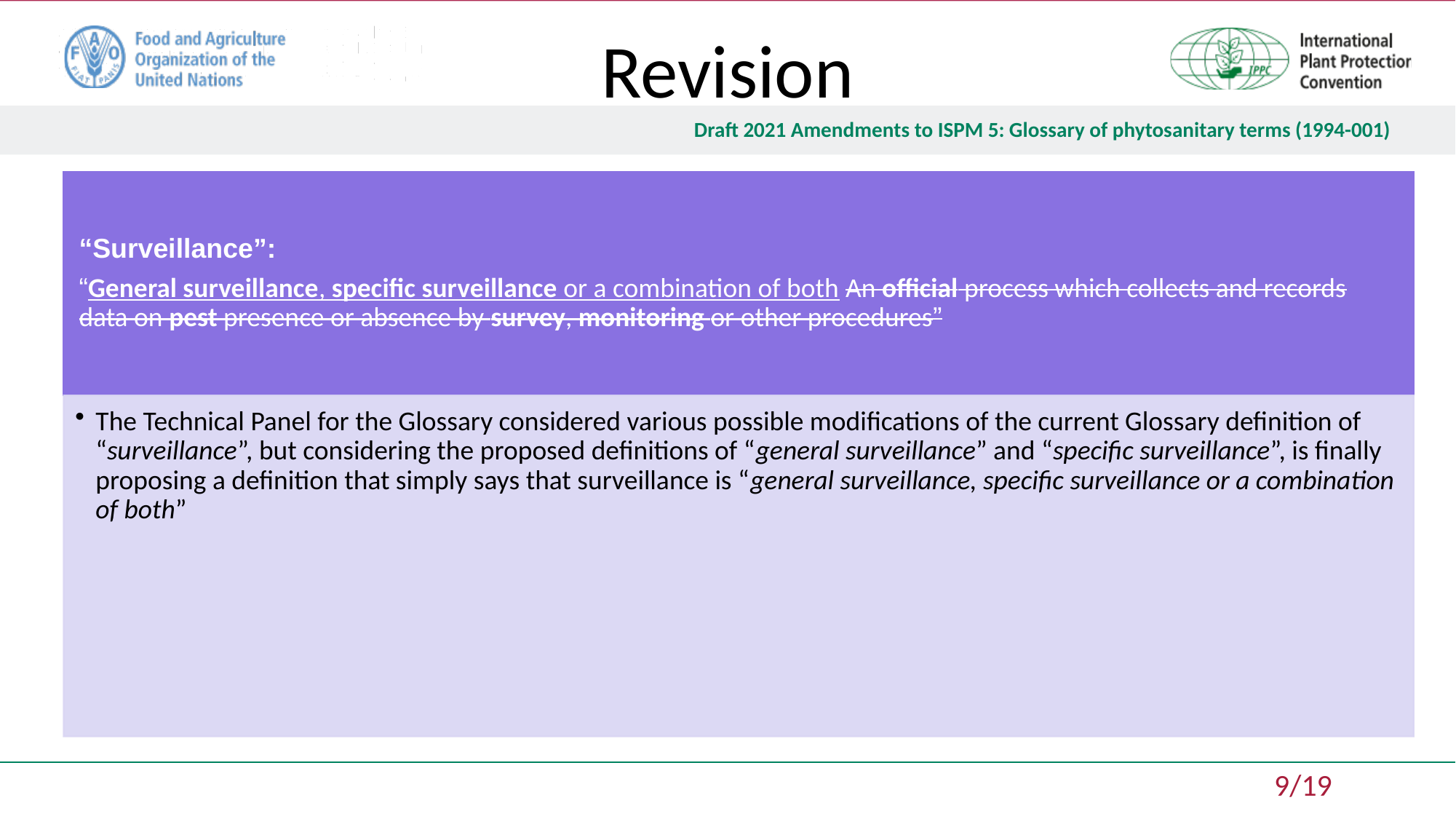

Revision
“Surveillance”:
“General surveillance, specific surveillance or a combination of both An official process which collects and records data on pest presence or absence by survey, monitoring or other procedures”
The Technical Panel for the Glossary considered various possible modifications of the current Glossary definition of “surveillance”, but considering the proposed definitions of “general surveillance” and “specific surveillance”, is finally proposing a definition that simply says that surveillance is “general surveillance, specific surveillance or a combination of both”